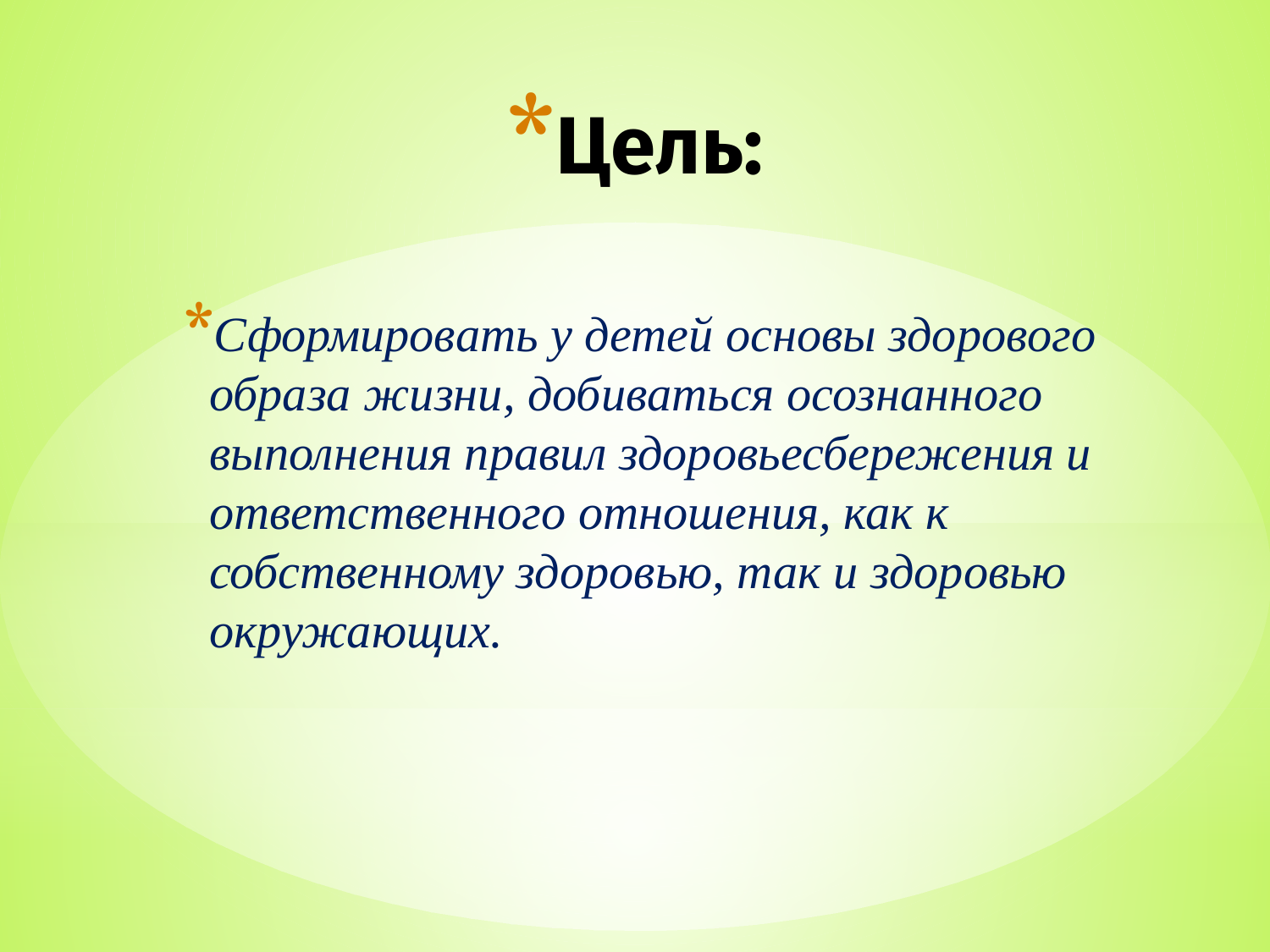

# Цель:
Сформировать у детей основы здорового образа жизни, добиваться осознанного выполнения правил здоровьесбережения и ответственного отношения, как к собственному здоровью, так и здоровью окружающих.